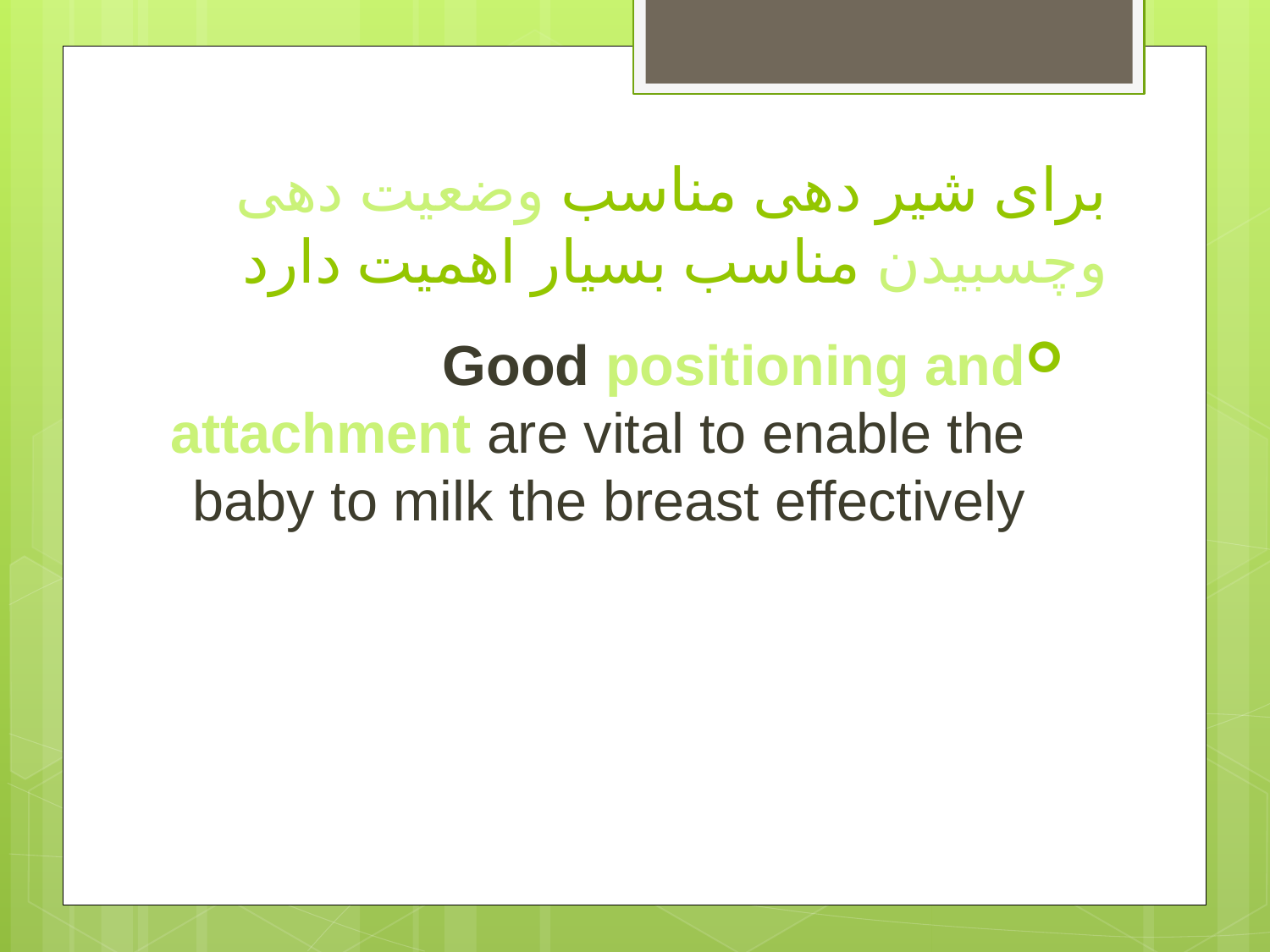

# برای شیر دهی مناسب وضعیت دهی وچسبیدن مناسب بسیار اهمیت دارد
Good positioning and attachment are vital to enable the baby to milk the breast effectively